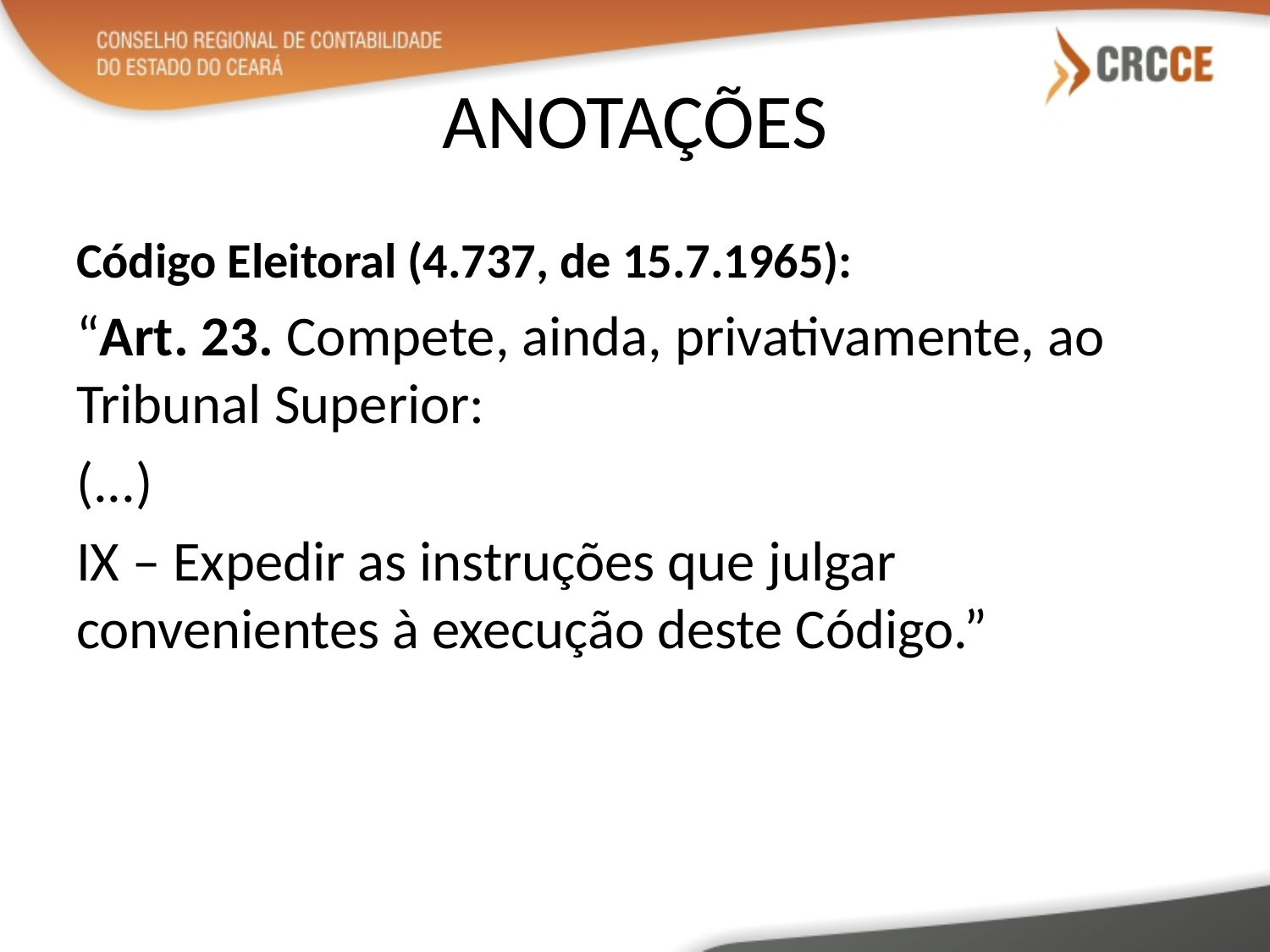

# ANOTAÇÕES
Código Eleitoral (4.737, de 15.7.1965):
“Art. 23. Compete, ainda, privativamente, ao Tribunal Superior:
(...)
IX – Expedir as instruções que julgar convenientes à execução deste Código.”